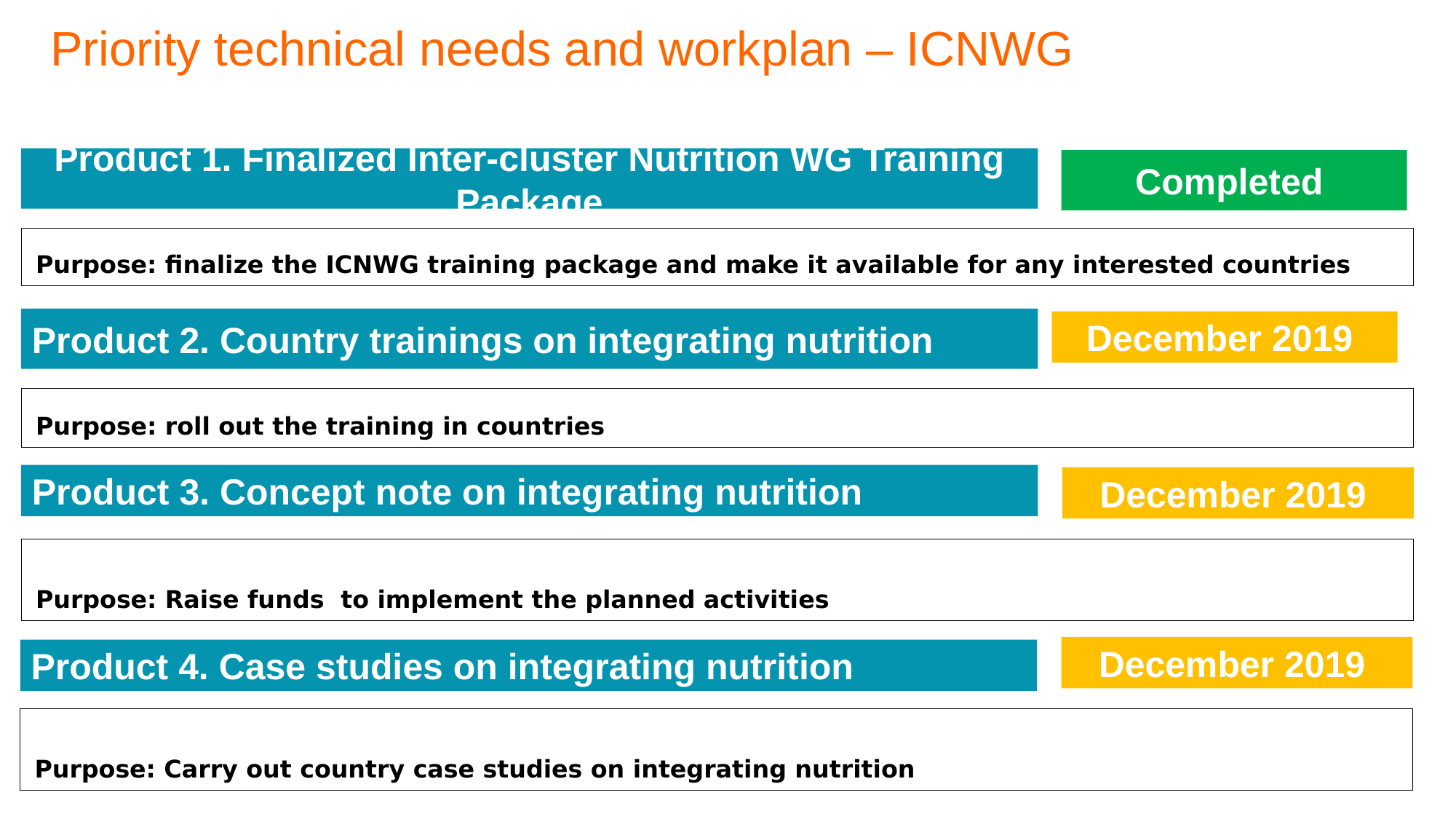

Priority technical needs and workplan – ICNWG

Product 1. Finalized Inter-cluster Nutrition WG Training Package
Purpose: finalize the ICNWG training package and make it available for any interested countries
Completed
Product 2. Country trainings on integrating nutrition
Purpose: roll out the training in countries
December 2019
Product 3. Concept note on integrating nutrition
December 2019
Purpose: Raise funds  to implement the planned activities
December 2019
Product 4. Case studies on integrating nutrition
Purpose: Carry out country case studies on integrating nutrition